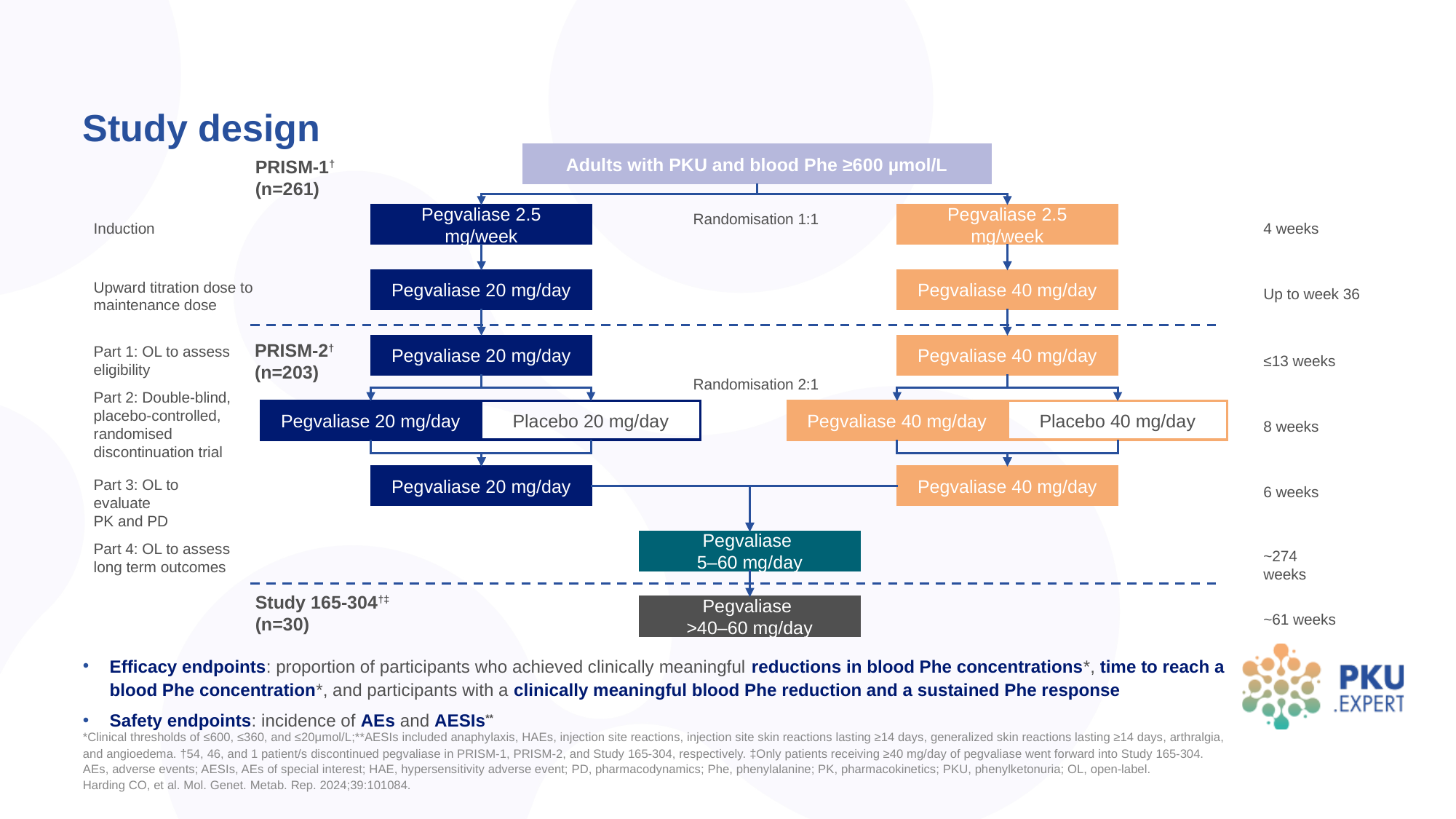

# Study design
Adults with PKU and blood Phe ≥600 µmol/L
PRISM-1† (n=261)
Randomisation 1:1
Pegvaliase 2.5 mg/week
Pegvaliase 2.5 mg/week
Induction
4 weeks
Pegvaliase 20 mg/day
Pegvaliase 40 mg/day
Upward titration dose to
maintenance dose
Up to week 36
PRISM-2†
(n=203)
Pegvaliase 20 mg/day
Pegvaliase 40 mg/day
Part 1: OL to assess
eligibility
≤13 weeks
Randomisation 2:1
Part 2: Double-blind,
placebo-controlled, randomised discontinuation trial
Placebo 20 mg/day
Pegvaliase 20 mg/day
Pegvaliase 40 mg/day
Placebo 40 mg/day
8 weeks
Pegvaliase 20 mg/day
Pegvaliase 40 mg/day
Part 3: OL to evaluate
PK and PD
6 weeks
Pegvaliase
5–60 mg/day
Part 4: OL to assess
long term outcomes
~274 weeks
Study 165-304†‡ (n=30)
Pegvaliase
>40–60 mg/day
~61 weeks
Efficacy endpoints: proportion of participants who achieved clinically meaningful reductions in blood Phe concentrations*, time to reach a blood Phe concentration*, and participants with a clinically meaningful blood Phe reduction and a sustained Phe response
Safety endpoints: incidence of AEs and AESIs**
*Clinical thresholds of ≤600, ≤360, and ≤20μmol/L;**AESIs included anaphylaxis, HAEs, injection site reactions, injection site skin reactions lasting ≥14 days, generalized skin reactions lasting ≥14 days, arthralgia, and angioedema. †54, 46, and 1 patient/s discontinued pegvaliase in PRISM-1, PRISM-2, and Study 165-304, respectively. ‡Only patients receiving ≥40 mg/day of pegvaliase went forward into Study 165-304.
AEs, adverse events; AESIs, AEs of special interest; HAE, hypersensitivity adverse event; PD, pharmacodynamics; Phe, phenylalanine; PK, pharmacokinetics; PKU, phenylketonuria; OL, open-label.
Harding CO, et al. Mol. Genet. Metab. Rep. 2024;39:101084.